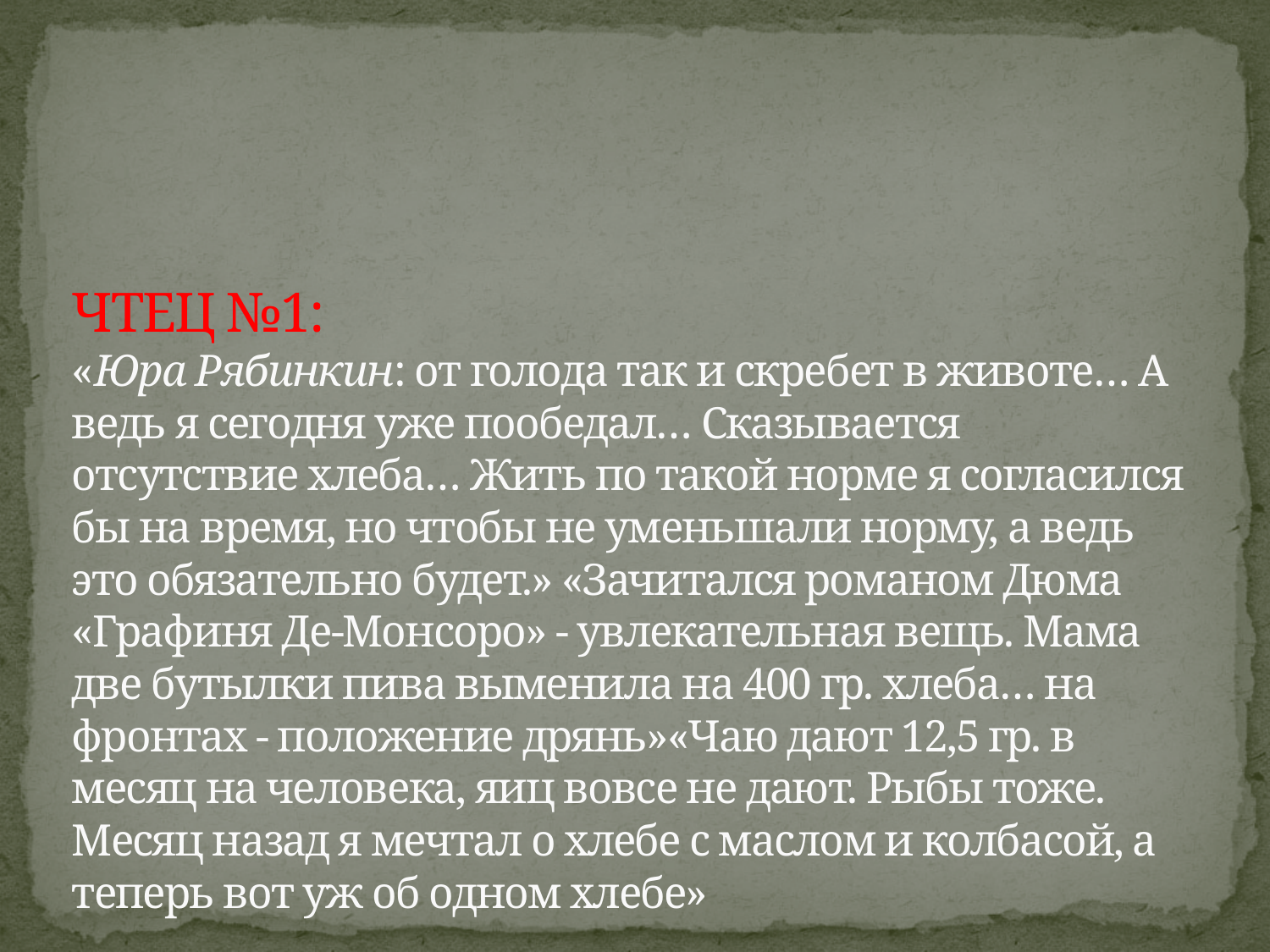

# ЧТЕЦ №1: «Юра Рябинкин: от голода так и скребет в животе… А ведь я сегодня уже пообедал… Сказывается отсутствие хлеба… Жить по такой норме я согласился бы на время, но чтобы не уменьшали норму, а ведь это обязательно будет.» «Зачитался романом Дюма «Графиня Де-Монсоро» - увлекательная вещь. Мама две бутылки пива выменила на 400 гр. хлеба… на фронтах - положение дрянь»«Чаю дают 12,5 гр. в месяц на человека, яиц вовсе не дают. Рыбы тоже. Месяц назад я мечтал о хлебе с маслом и колбасой, а теперь вот уж об одном хлебе»